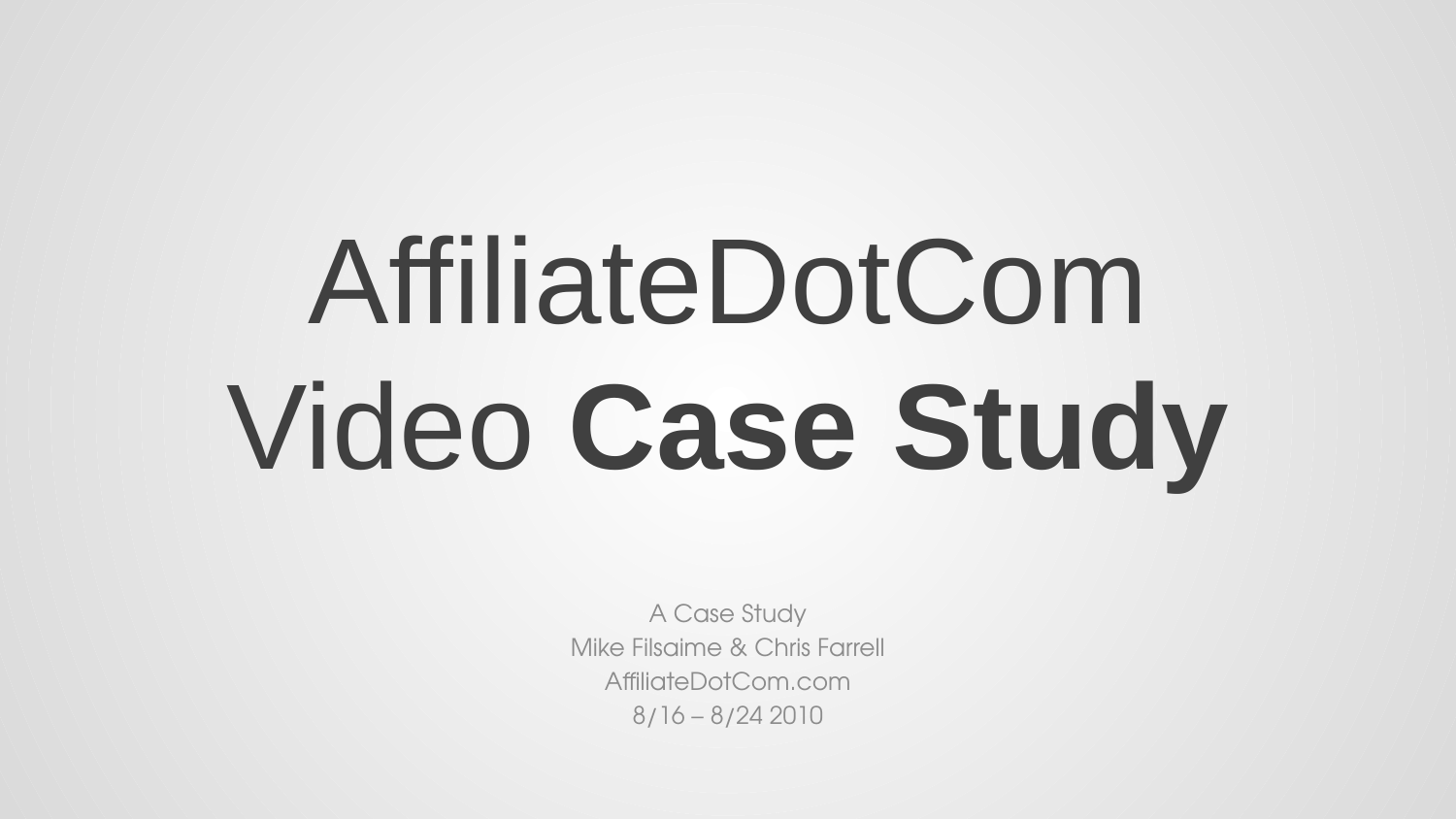

# AffiliateDotCom Video Case Study
A Case Study
Mike Filsaime & Chris Farrell
AffiliateDotCom.com
8/16 – 8/24 2010